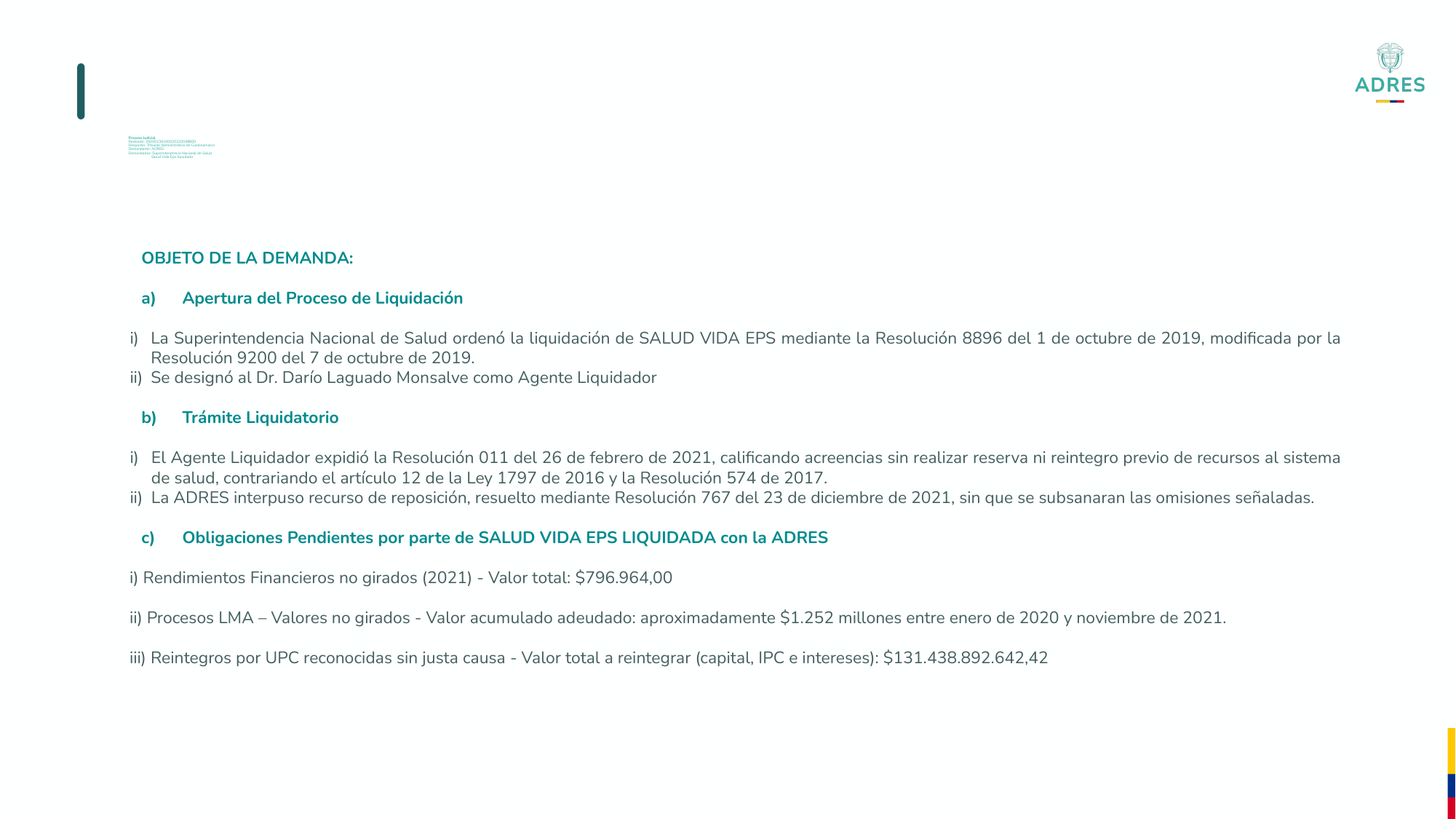

# Proceso Judicial Radicado: 25000234100020220048800 Despacho: Tribunal Administrativo de Cundinamarca Demandante: ADRES Demandados: Superintendencia Nacional de Salud Salud Vida Eps liquidada

OBJETO DE LA DEMANDA:

Apertura del Proceso de Liquidación

La Superintendencia Nacional de Salud ordenó la liquidación de SALUD VIDA EPS mediante la Resolución 8896 del 1 de octubre de 2019, modificada por la Resolución 9200 del 7 de octubre de 2019.
Se designó al Dr. Darío Laguado Monsalve como Agente Liquidador

Trámite Liquidatorio

El Agente Liquidador expidió la Resolución 011 del 26 de febrero de 2021, calificando acreencias sin realizar reserva ni reintegro previo de recursos al sistema de salud, contrariando el artículo 12 de la Ley 1797 de 2016 y la Resolución 574 de 2017.
La ADRES interpuso recurso de reposición, resuelto mediante Resolución 767 del 23 de diciembre de 2021, sin que se subsanaran las omisiones señaladas.

Obligaciones Pendientes por parte de SALUD VIDA EPS LIQUIDADA con la ADRES

i) Rendimientos Financieros no girados (2021) - Valor total: $796.964,00

ii) Procesos LMA – Valores no girados - Valor acumulado adeudado: aproximadamente $1.252 millones entre enero de 2020 y noviembre de 2021.

iii) Reintegros por UPC reconocidas sin justa causa - Valor total a reintegrar (capital, IPC e intereses): $131.438.892.642,42